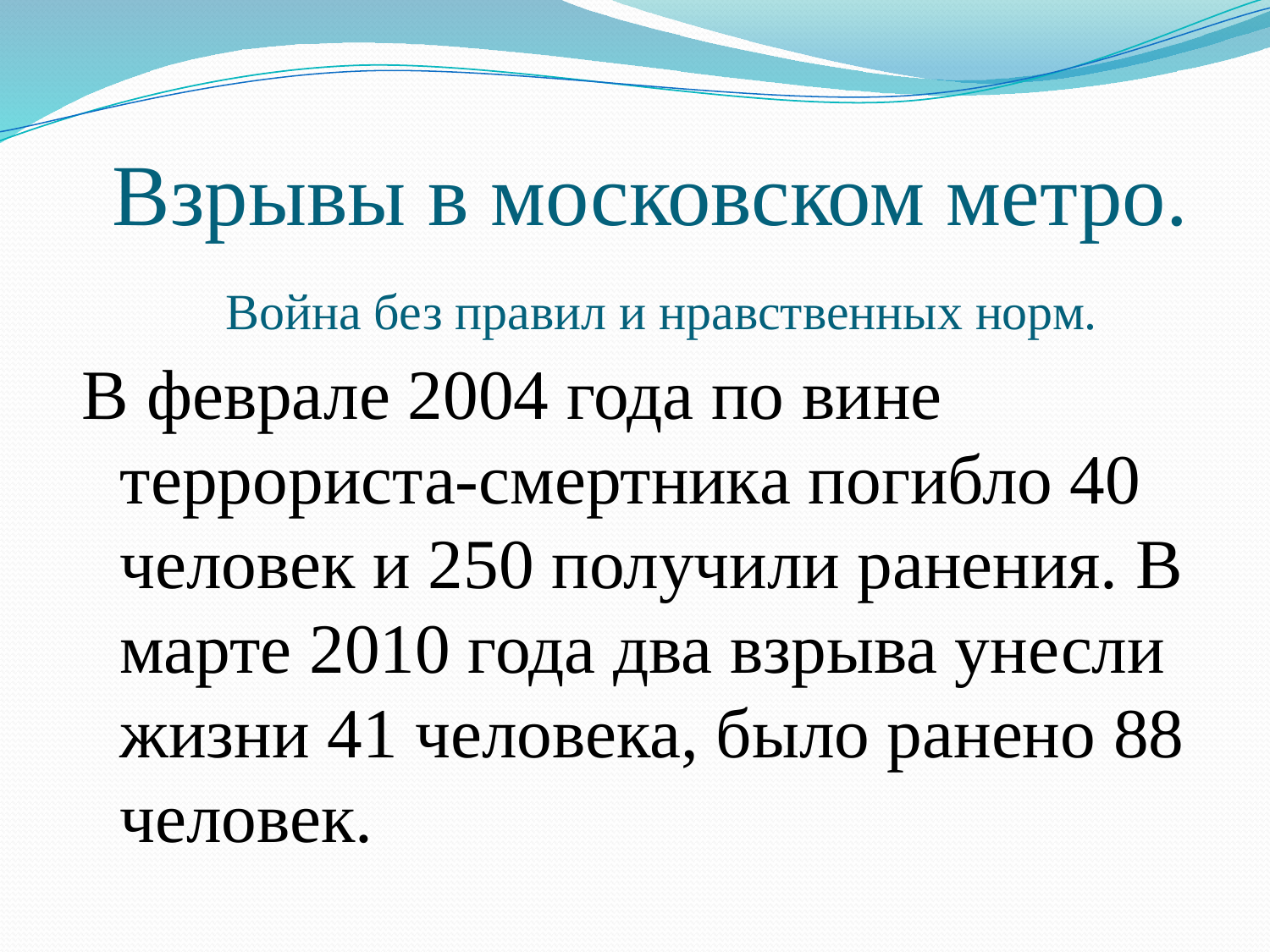

# Взрывы в московском метро. Война без правил и нравственных норм.
В феврале 2004 года по вине террориста-смертника погибло 40 человек и 250 получили ранения. В марте 2010 года два взрыва унесли жизни 41 человека, было ранено 88 человек.